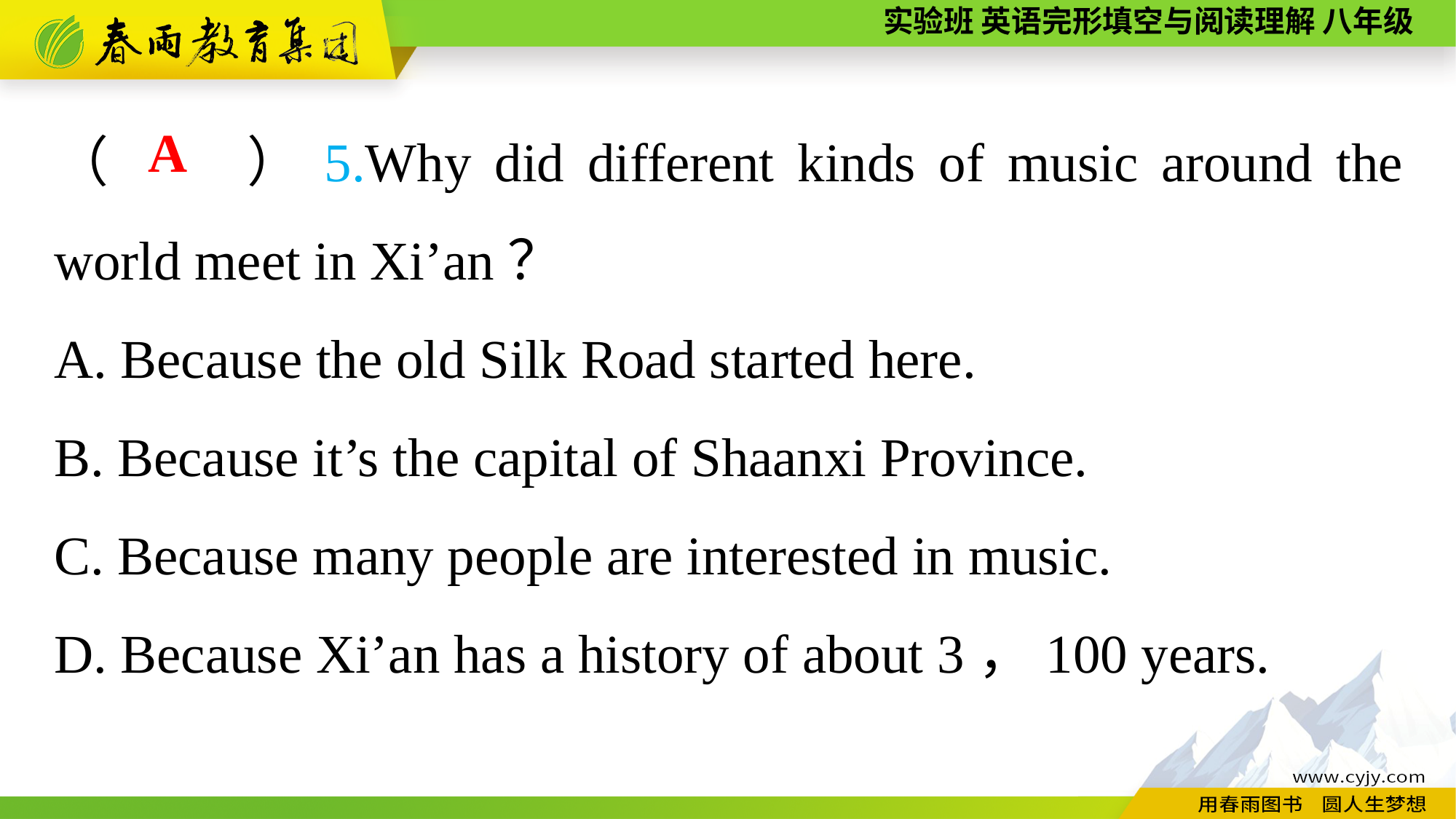

（　　）5.Why did different kinds of music around the world meet in Xi’an？
A. Because the old Silk Road started here.
B. Because it’s the capital of Shaanxi Province.
C. Because many people are interested in music.
D. Because Xi’an has a history of about 3，100 years.
A